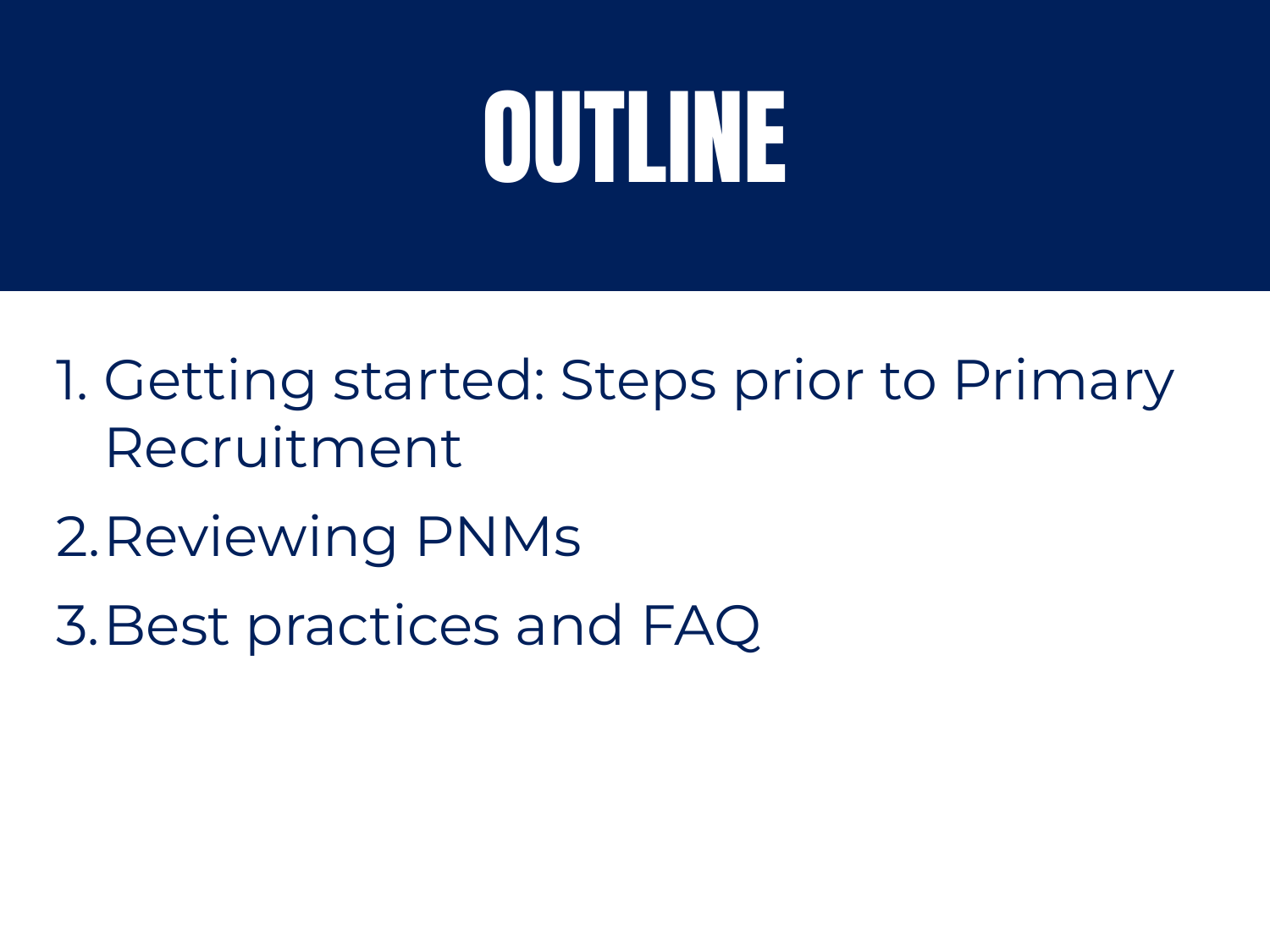

OUTLINE

Getting started: Steps prior to Primary Recruitment
Reviewing PNMs
Best practices and FAQ